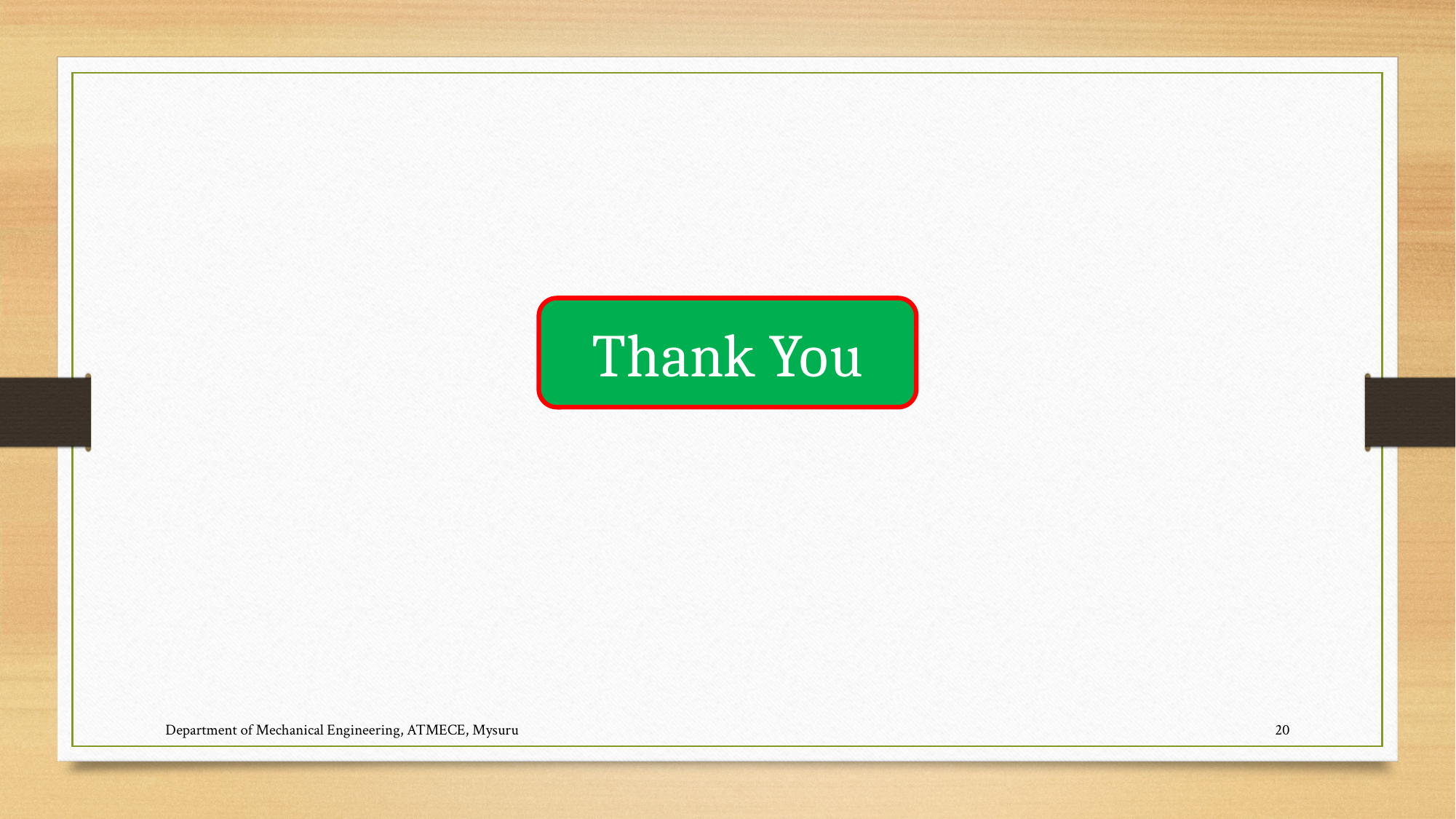

Thank You
Department of Mechanical Engineering, ATMECE, Mysuru
20